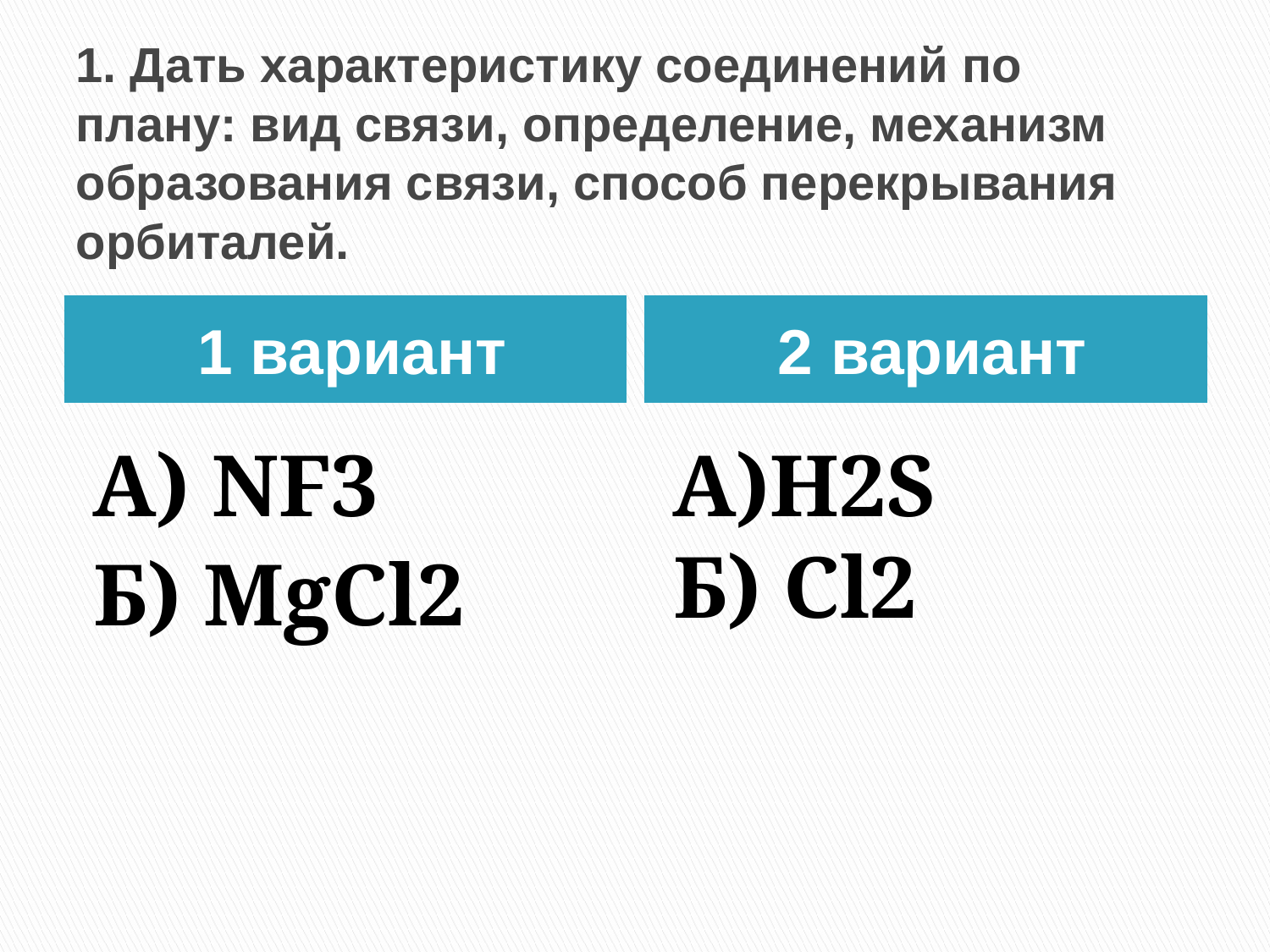

# 1. Дать характеристику соединений по плану: вид связи, определение, механизм образования связи, способ перекрывания орбиталей.
1 вариант
2 вариант
А) NF3
Б) MgCl2
А)H2S
Б) Cl2